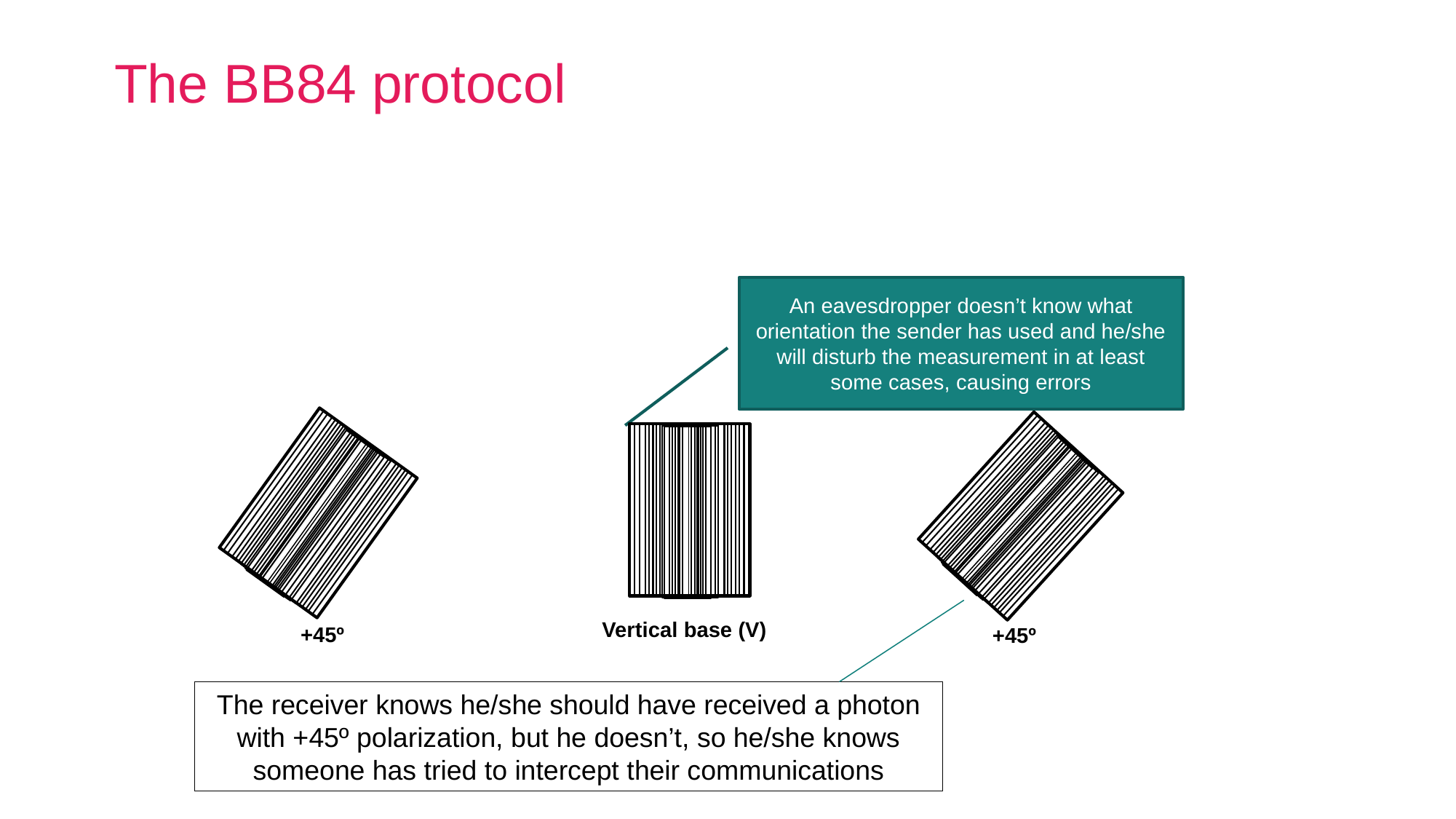

# The BB84 protocol
An eavesdropper doesn’t know what orientation the sender has used and he/she will disturb the measurement in at least some cases, causing errors

Vertical base (V)
+45º
+45º
The receiver knows he/she should have received a photon with +45º polarization, but he doesn’t, so he/she knows someone has tried to intercept their communications